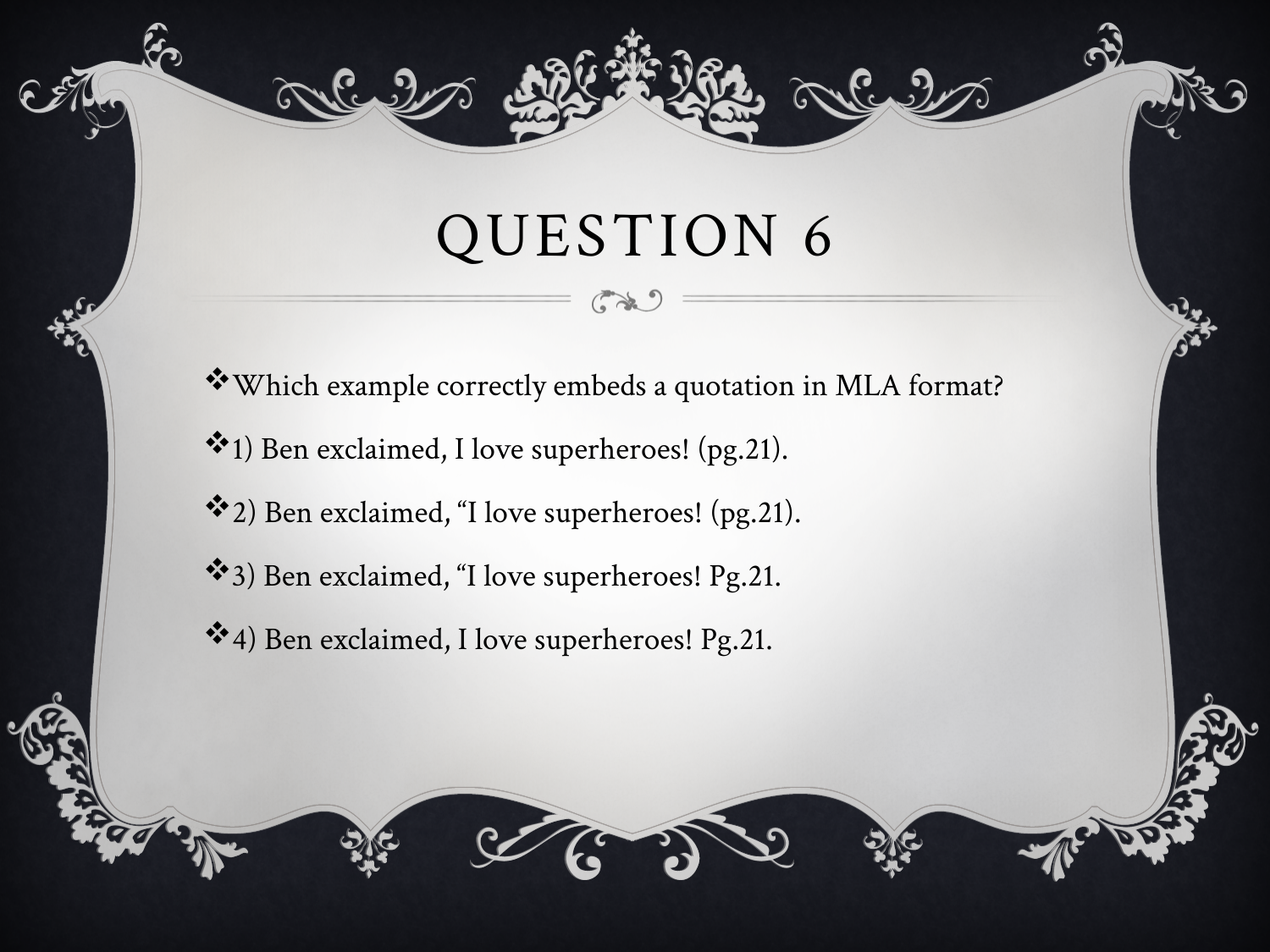

# Question 6
Which example correctly embeds a quotation in MLA format?
1) Ben exclaimed, I love superheroes! (pg.21).
2) Ben exclaimed, “I love superheroes! (pg.21).
3) Ben exclaimed, “I love superheroes! Pg.21.
4) Ben exclaimed, I love superheroes! Pg.21.